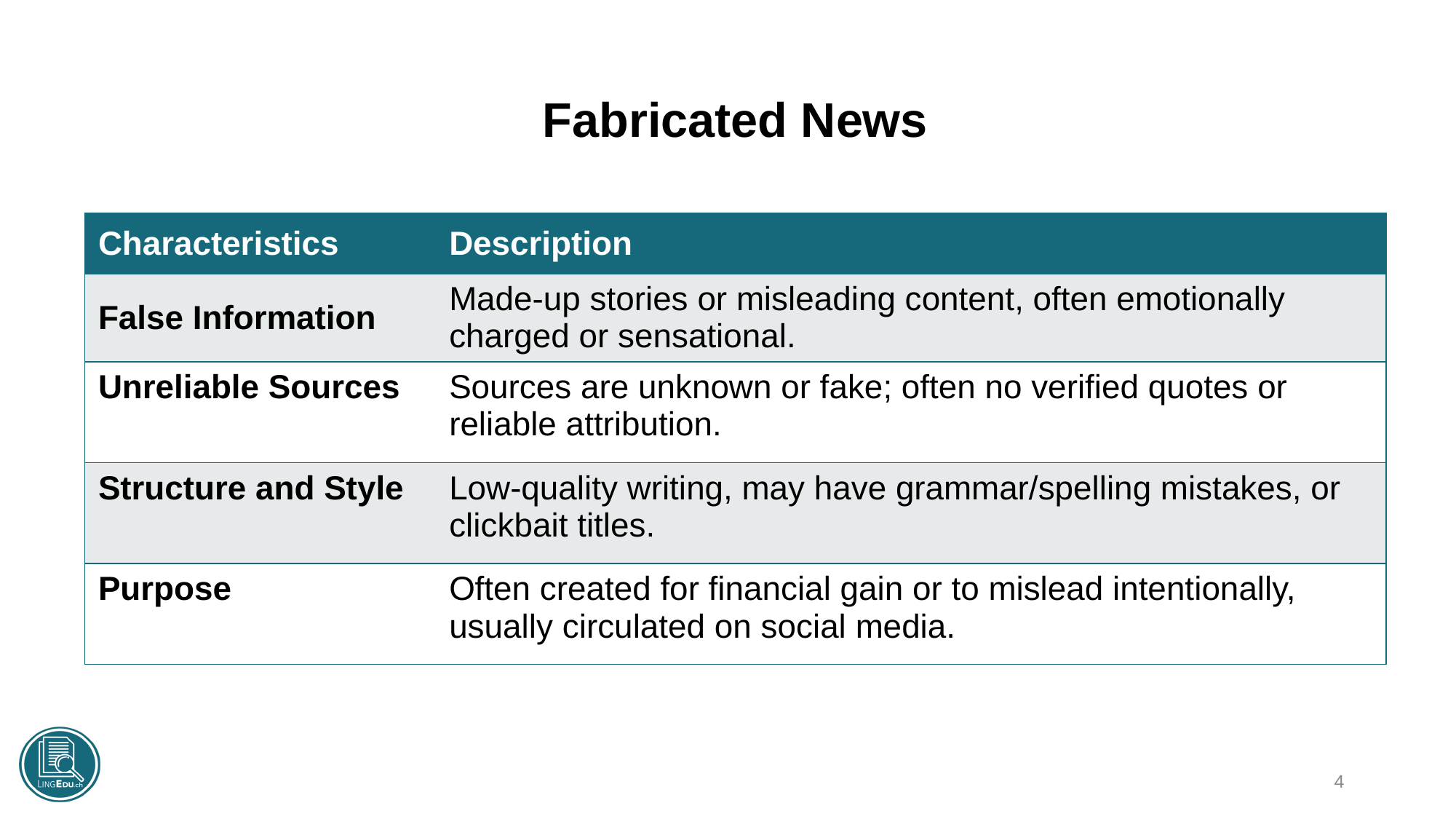

# Fabricated News
| Characteristics | Description |
| --- | --- |
| False Information | Made-up stories or misleading content, often emotionally charged or sensational. |
| Unreliable Sources | Sources are unknown or fake; often no verified quotes or reliable attribution. |
| Structure and Style | Low-quality writing, may have grammar/spelling mistakes, or clickbait titles. |
| Purpose | Often created for financial gain or to mislead intentionally, usually circulated on social media. |

4